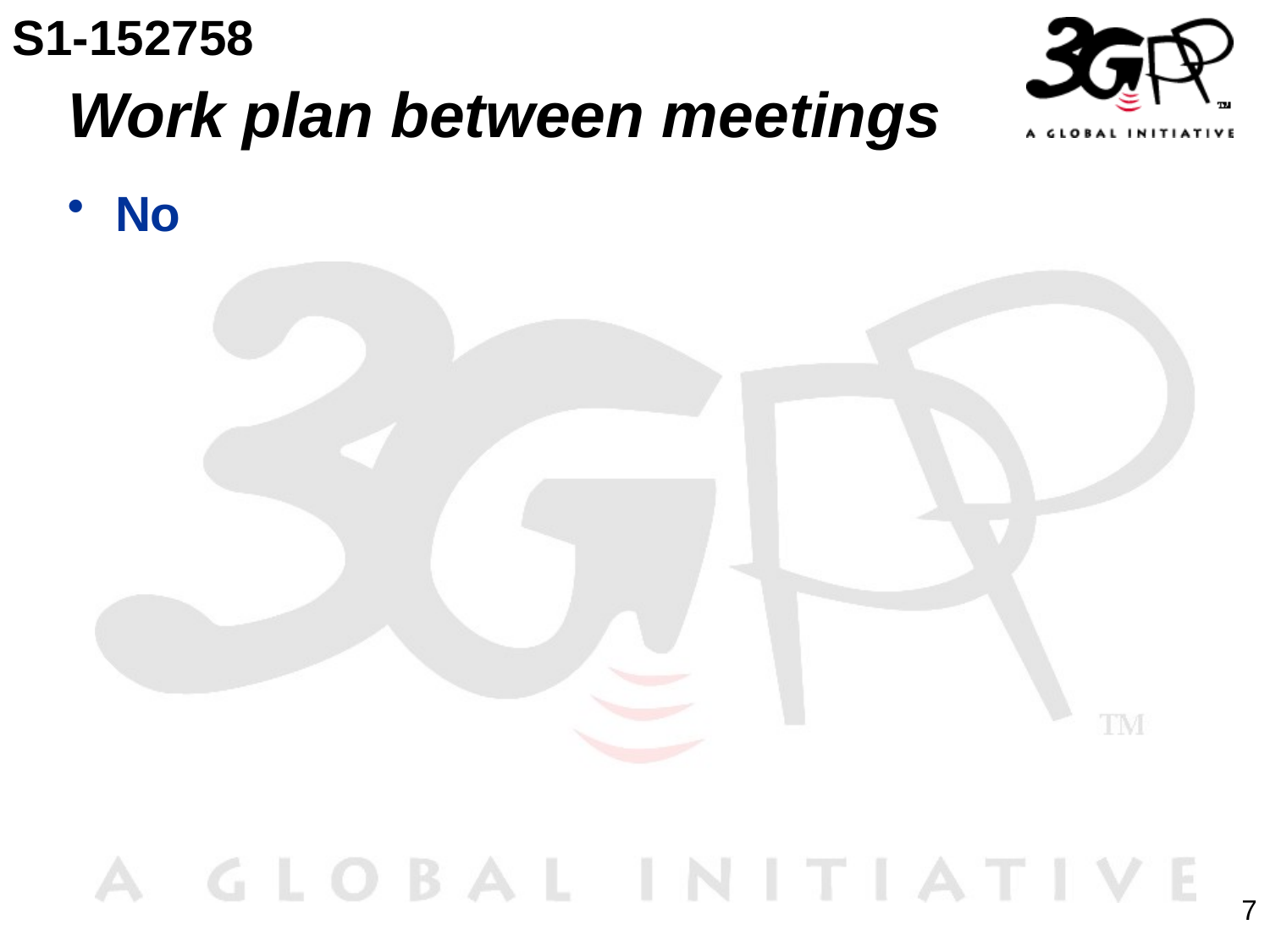

S1-152758
# Work plan between meetings
No
7